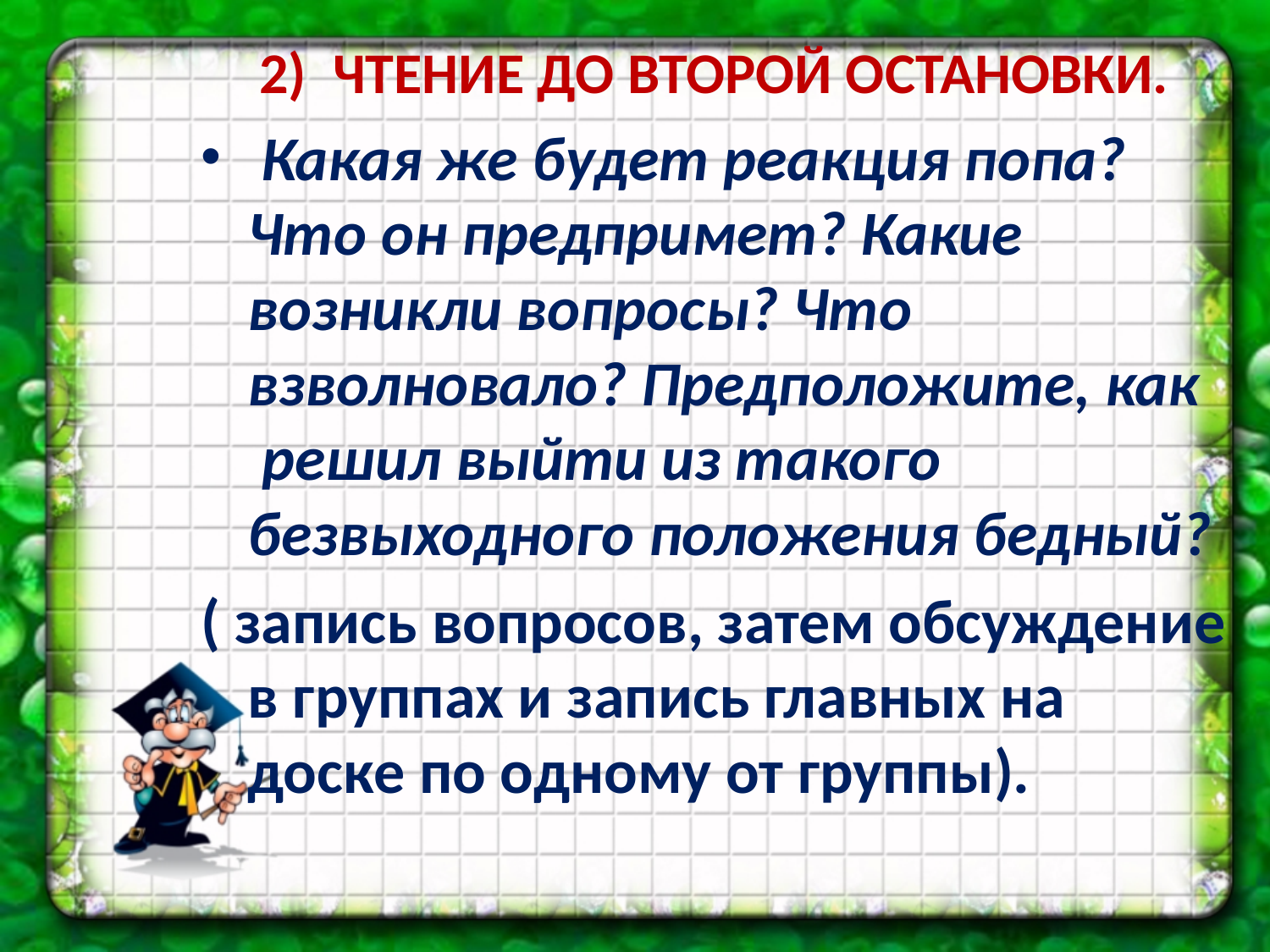

2)  ЧТЕНИЕ ДО ВТОРОЙ ОСТАНОВКИ.
 Какая же будет реакция попа? Что он предпримет? Какие возникли вопросы? Что взволновало? Предположите, как   решил выйти из такого безвыходного положения бедный?
( запись вопросов, затем обсуждение в группах и запись главных на доске по одному от группы).